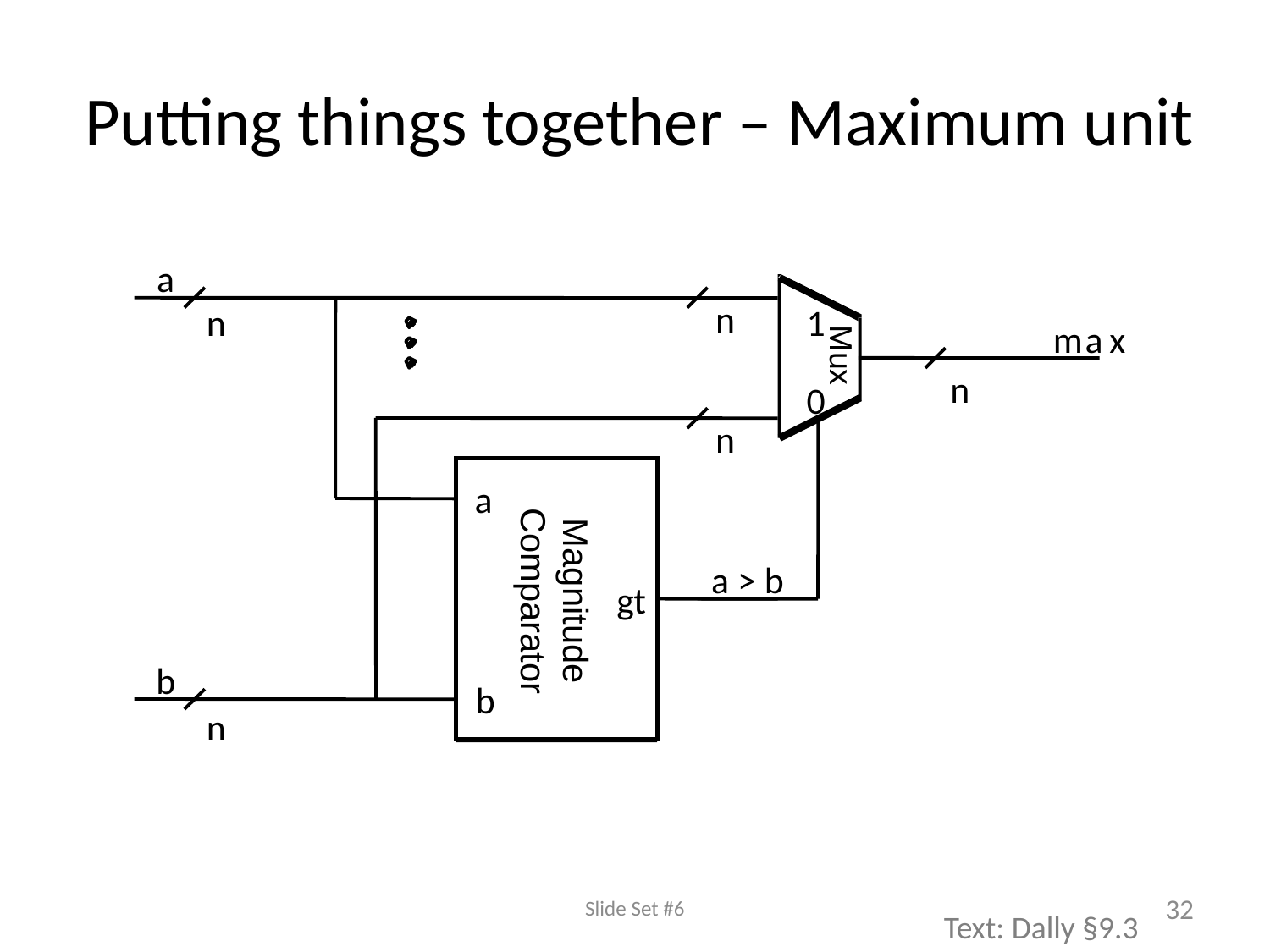

# Putting things together – Maximum unit
a

n

n
1
m
a
x

Mux

n
0

n

a

a > b
Magnitude
Comparator
gt

b
b

n

Slide Set #6
32
Text: Dally §9.3